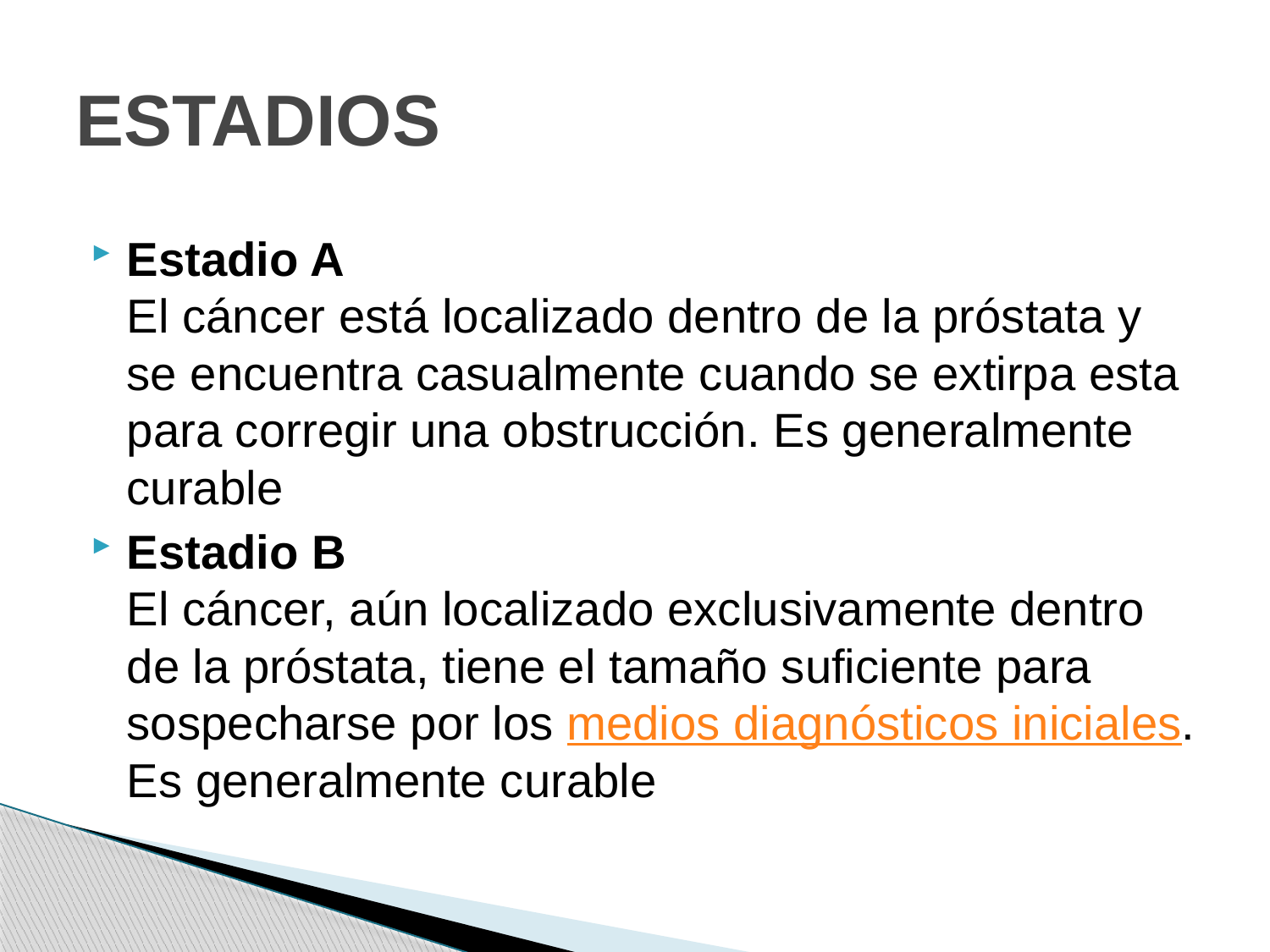

# ESTADIOS
Estadio A
El cáncer está localizado dentro de la próstata y se encuentra casualmente cuando se extirpa esta para corregir una obstrucción. Es generalmente curable
Estadio B
El cáncer, aún localizado exclusivamente dentro de la próstata, tiene el tamaño suficiente para sospecharse por los medios diagnósticos iniciales. Es generalmente curable